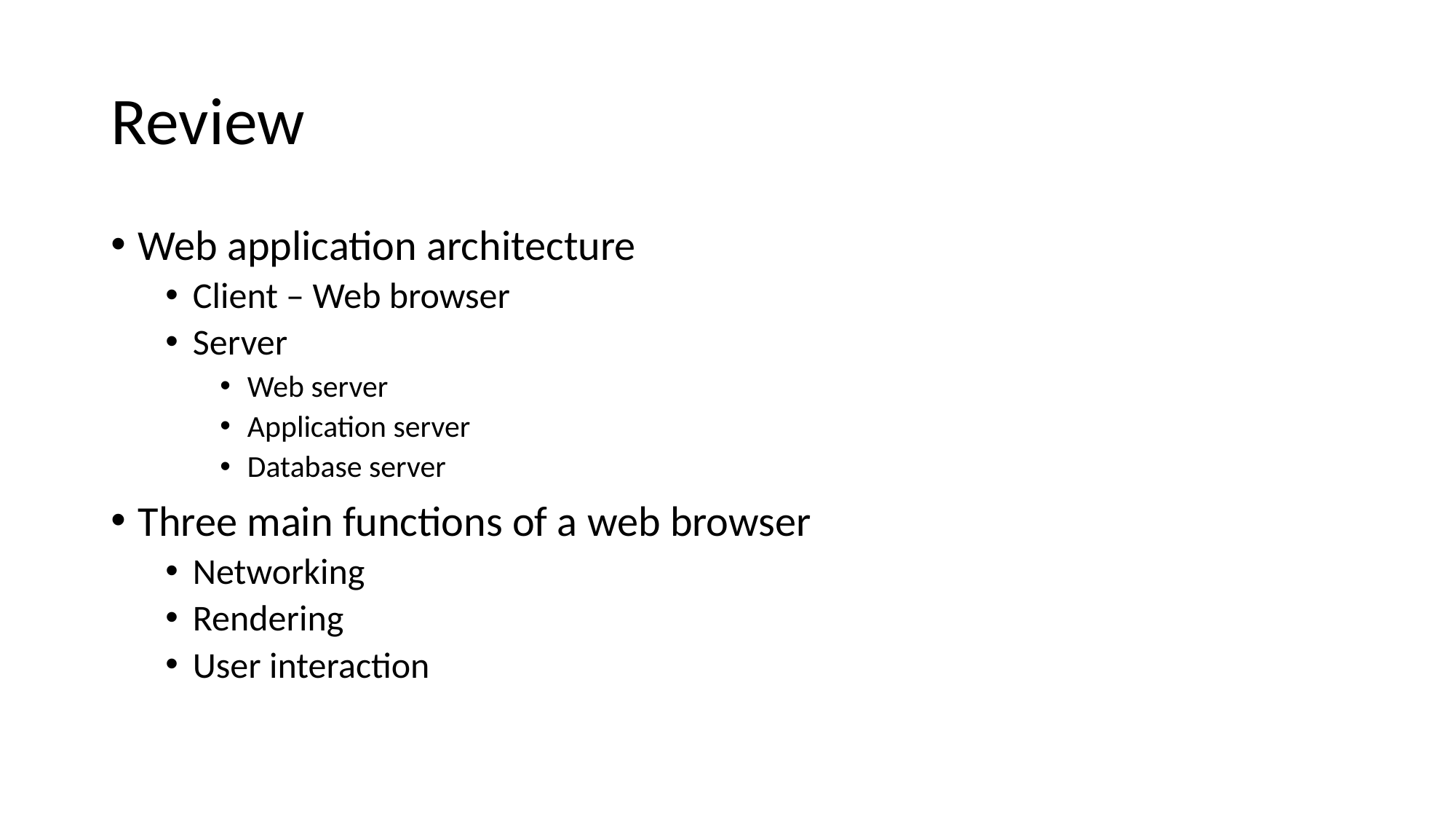

# Review
Web application architecture
Client – Web browser
Server
Web server
Application server
Database server
Three main functions of a web browser
Networking
Rendering
User interaction